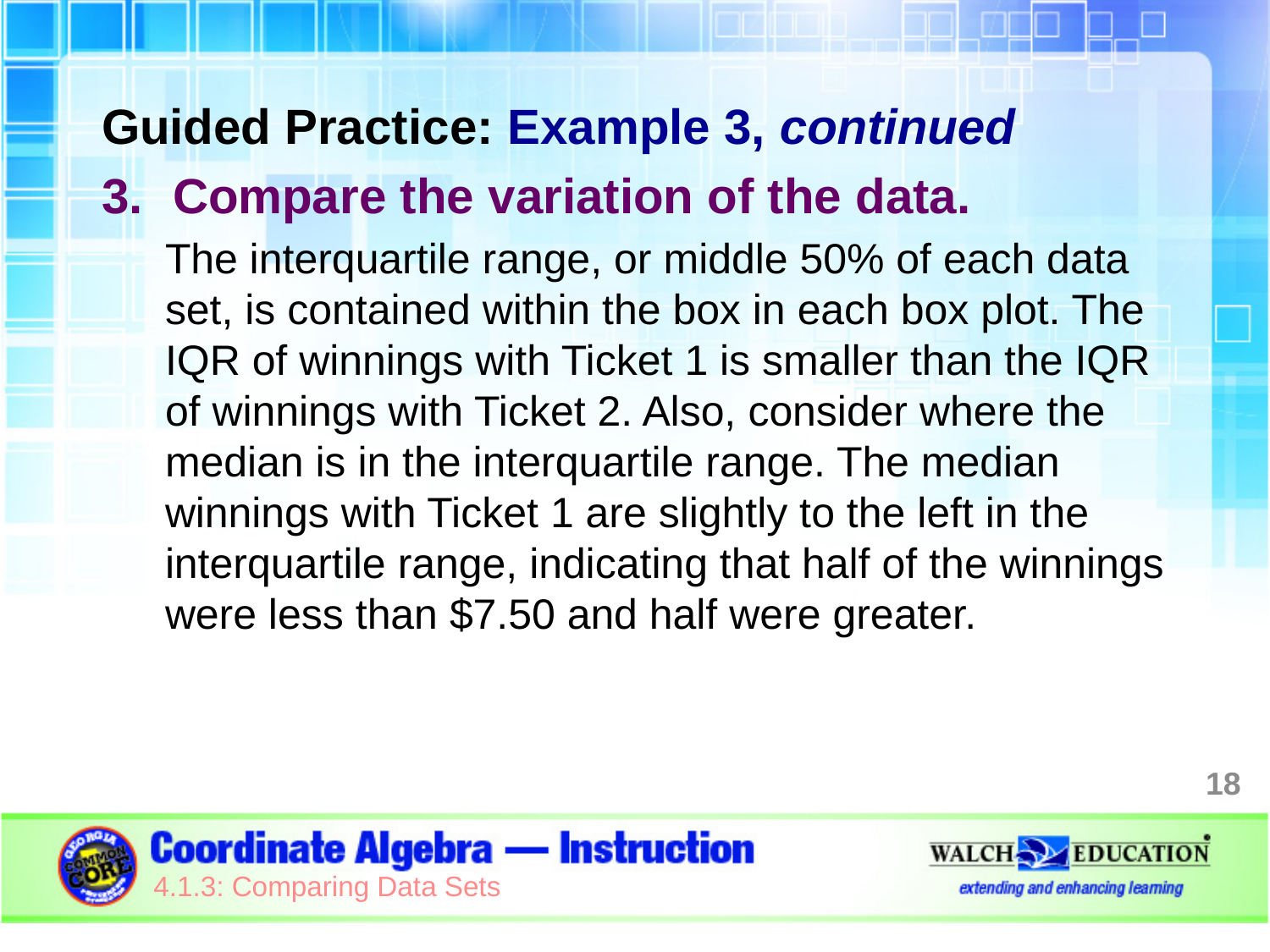

Guided Practice: Example 3, continued
Compare the variation of the data.
The interquartile range, or middle 50% of each data set, is contained within the box in each box plot. The IQR of winnings with Ticket 1 is smaller than the IQR of winnings with Ticket 2. Also, consider where the median is in the interquartile range. The median winnings with Ticket 1 are slightly to the left in the interquartile range, indicating that half of the winnings were less than $7.50 and half were greater.
18
4.1.3: Comparing Data Sets